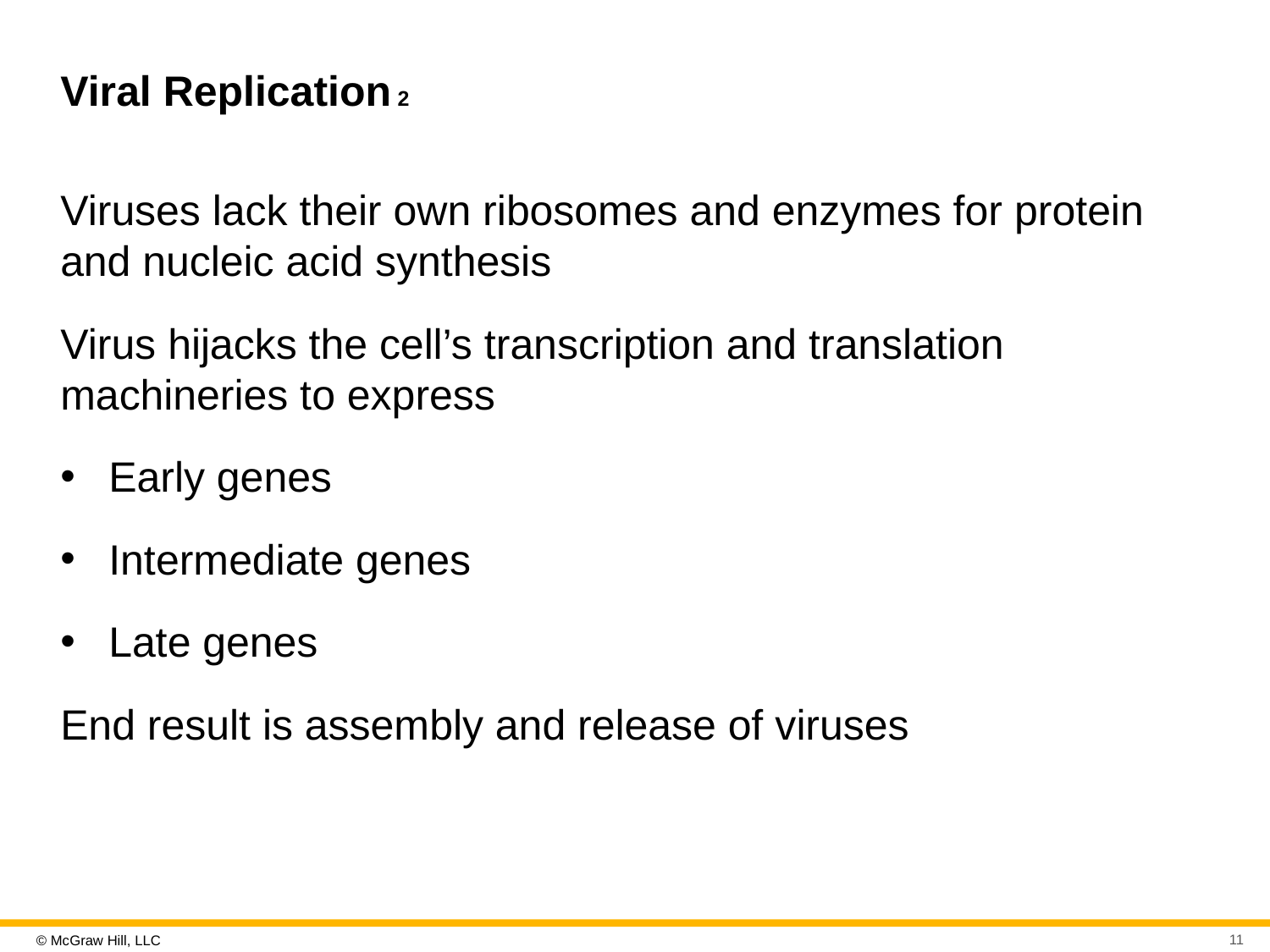

# Viral Replication 2
Viruses lack their own ribosomes and enzymes for protein and nucleic acid synthesis
Virus hijacks the cell’s transcription and translation machineries to express
Early genes
Intermediate genes
Late genes
End result is assembly and release of viruses
11